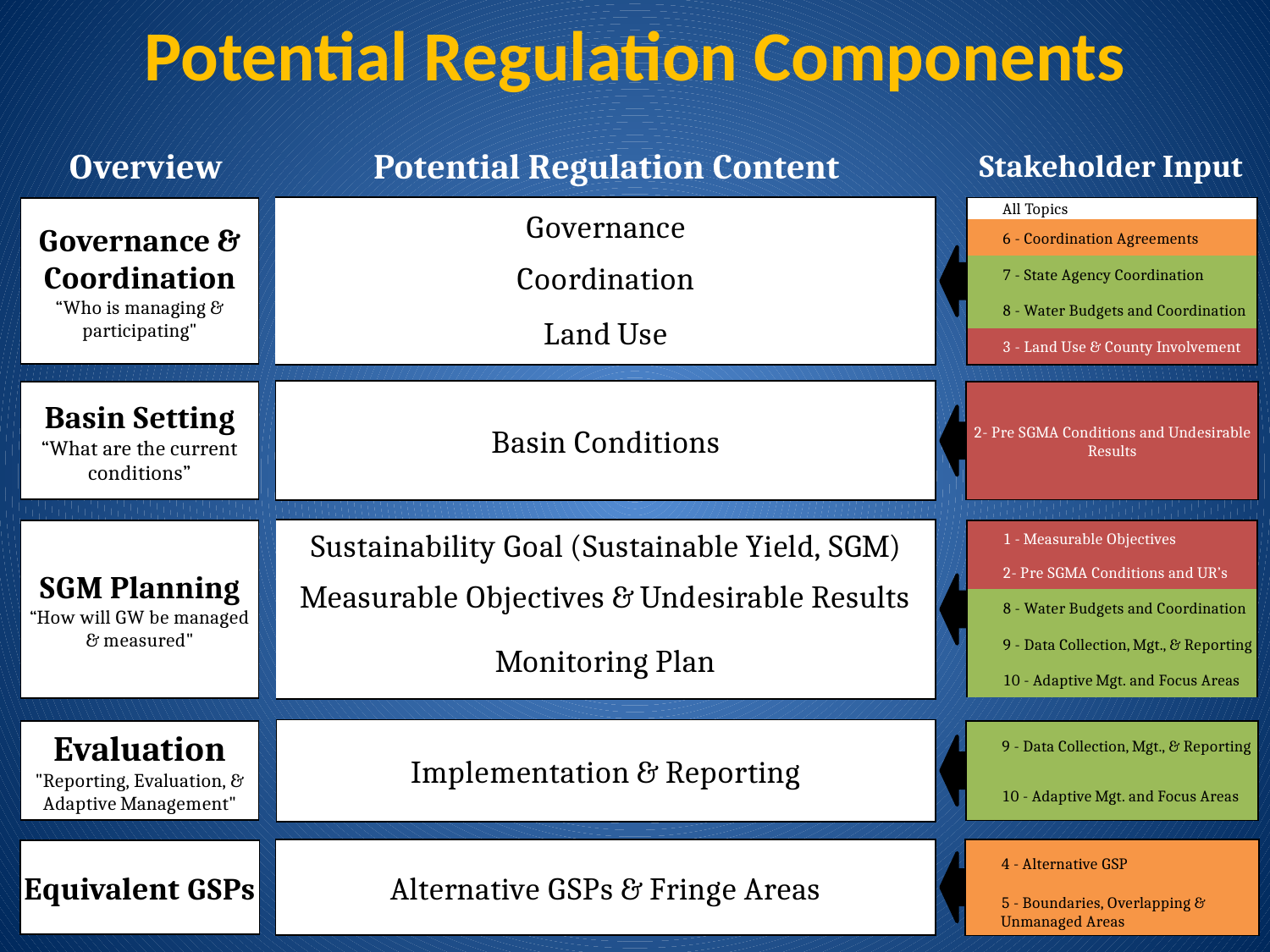

# Potential Regulation Components
Overview
Potential Regulation Content
Stakeholder Input
| Governance |
| --- |
| Coordination |
| Land Use |
| All Topics |
| --- |
| 6 - Coordination Agreements |
| 7 - State Agency Coordination |
| 8 - Water Budgets and Coordination |
| 3 - Land Use & County Involvement |
| Governance & Coordination “Who is managing & participating" |
| --- |

| Basin Conditions |
| --- |
| 2- Pre SGMA Conditions and Undesirable Results |
| --- |
| Basin Setting “What are the current conditions” |
| --- |

| Sustainability Goal (Sustainable Yield, SGM) |
| --- |
| Measurable Objectives & Undesirable Results |
| Monitoring Plan |
| 1 - Measurable Objectives |
| --- |
| 2- Pre SGMA Conditions and UR’s |
| 8 - Water Budgets and Coordination |
| 9 - Data Collection, Mgt., & Reporting |
| 10 - Adaptive Mgt. and Focus Areas |
| SGM Planning “How will GW be managed & measured" |
| --- |

| Implementation & Reporting |
| --- |
| 9 - Data Collection, Mgt., & Reporting |
| --- |
| 10 - Adaptive Mgt. and Focus Areas |
| Evaluation "Reporting, Evaluation, & Adaptive Management" |
| --- |

| 4 - Alternative GSP |
| --- |
| 5 - Boundaries, Overlapping & Unmanaged Areas |
| Alternative GSPs & Fringe Areas |
| --- |
| Equivalent GSPs |
| --- |

22